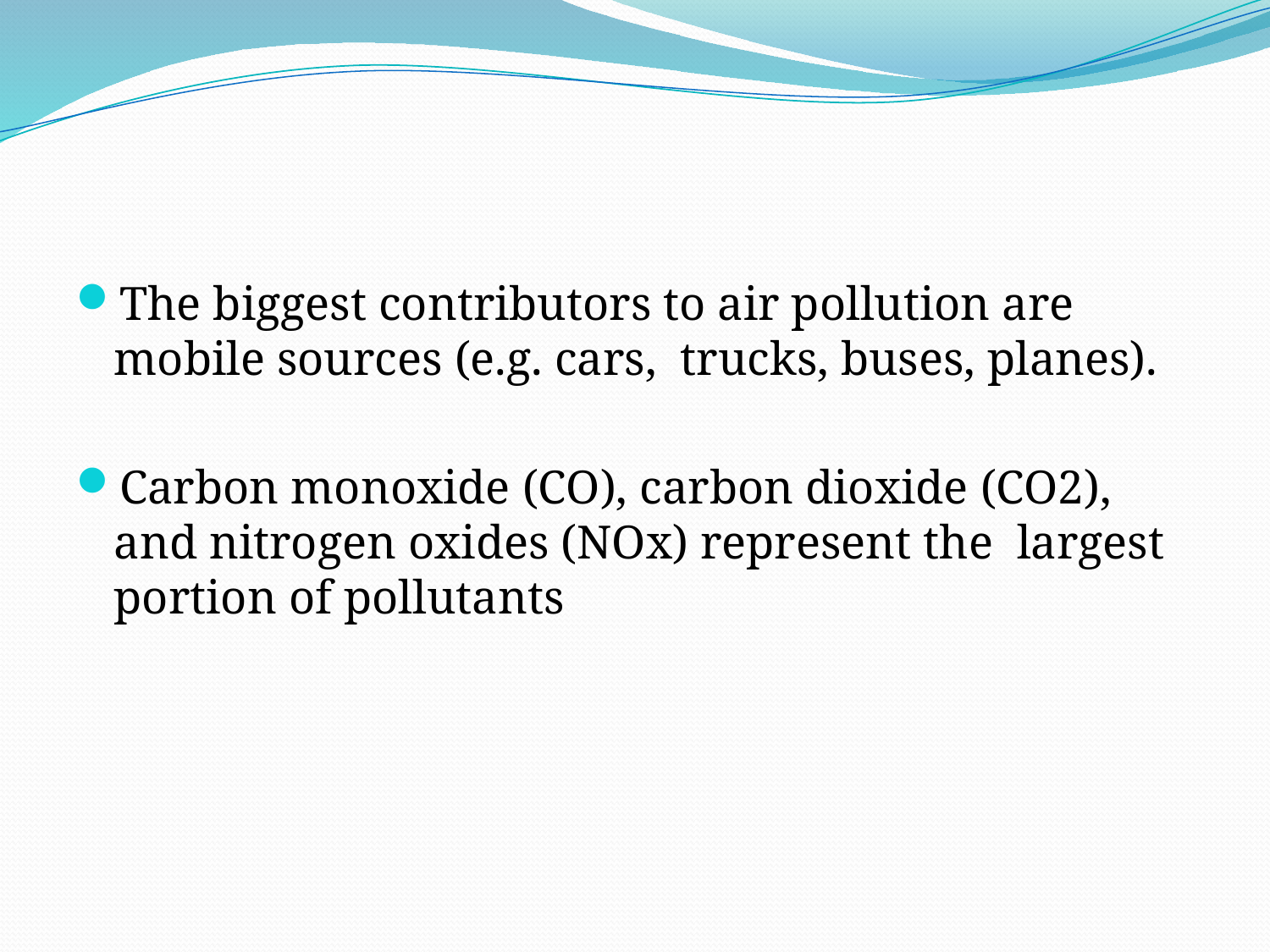

#
The biggest contributors to air pollution are mobile sources (e.g. cars,  trucks, buses, planes).

Carbon monoxide (CO), carbon dioxide (CO2), and nitrogen oxides (NOx) represent the  largest portion of pollutants